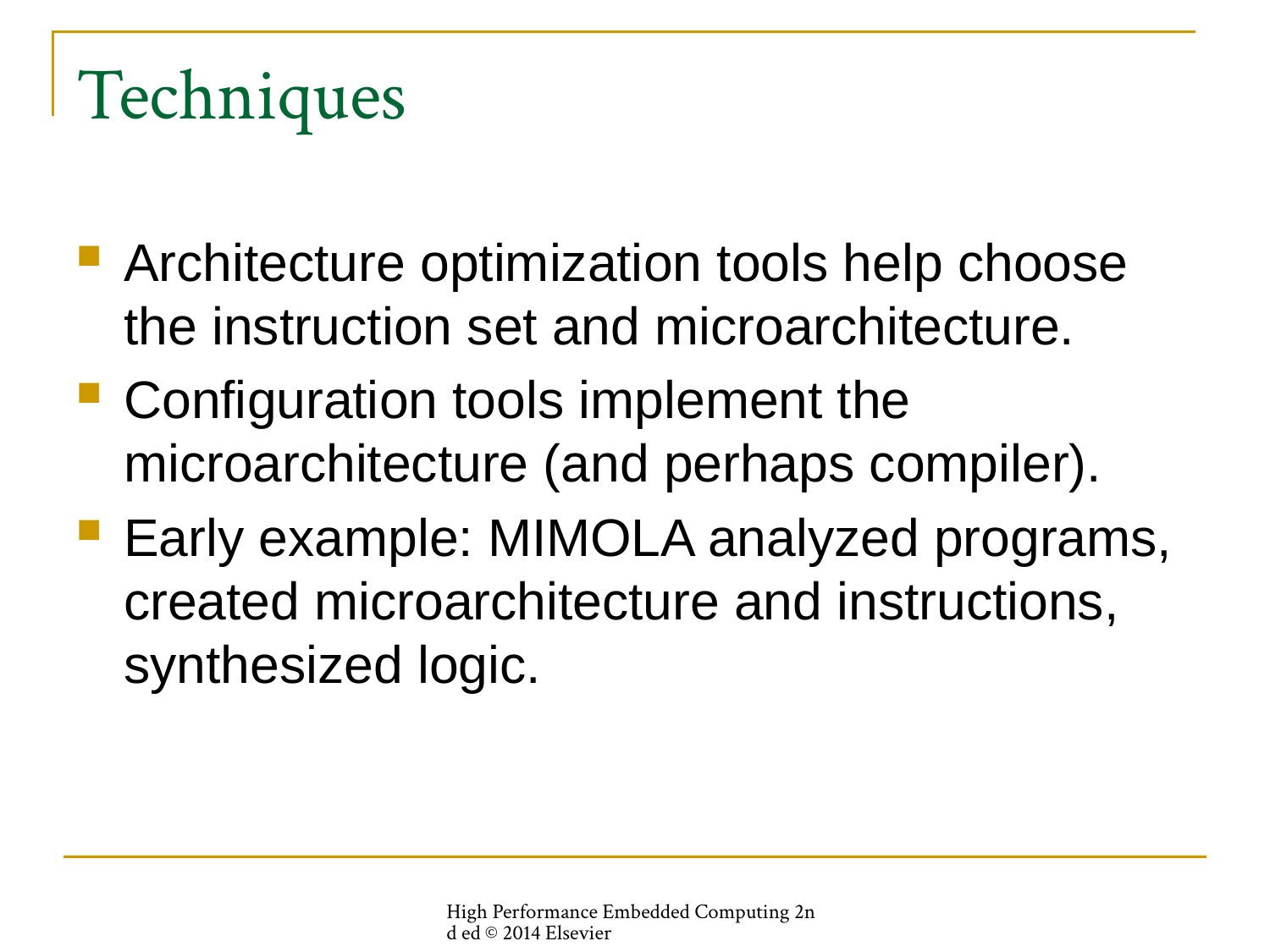

# Techniques
Architecture optimization tools help choose the instruction set and microarchitecture.
Configuration tools implement the microarchitecture (and perhaps compiler).
Early example: MIMOLA analyzed programs, created microarchitecture and instructions, synthesized logic.
High Performance Embedded Computing 2nd ed © 2014 Elsevier